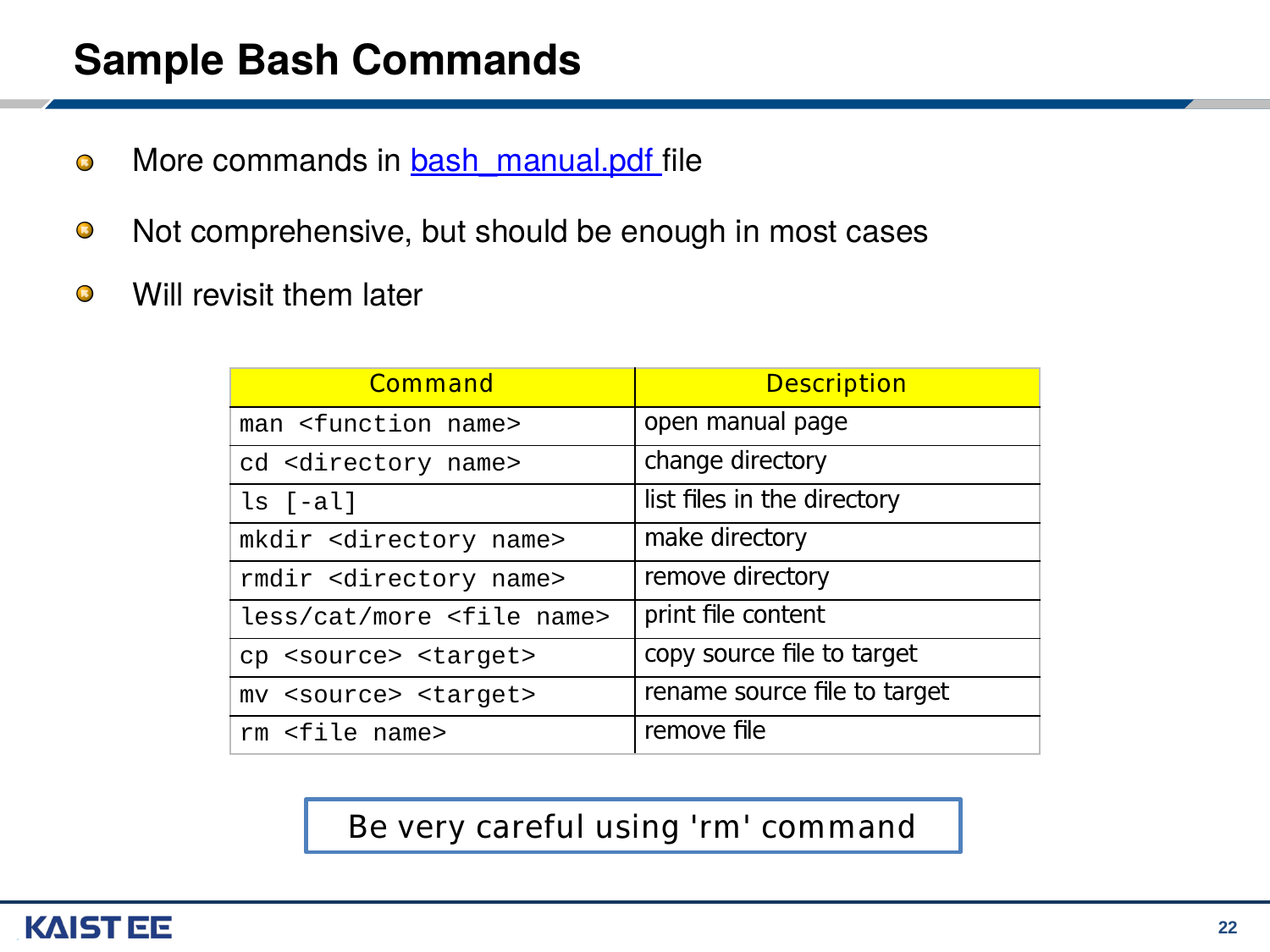

# Sample Bash Commands
More commands in bash_manual.pdf file
Not comprehensive, but should be enough in most cases
Will revisit them later

| Command | Description |
| --- | --- |
| man <function name> | open manual page |
| cd <directory name> | change directory |
| ls [-al] | list files in the directory |
| mkdir <directory name> | make directory |
| rmdir <directory name> | remove directory |
| less/cat/more <file name> | print file content |
| cp <source> <target> | copy source file to target |
| mv <source> <target> | rename source file to target |
| rm <file name> | remove file |
Be very careful using 'rm' command